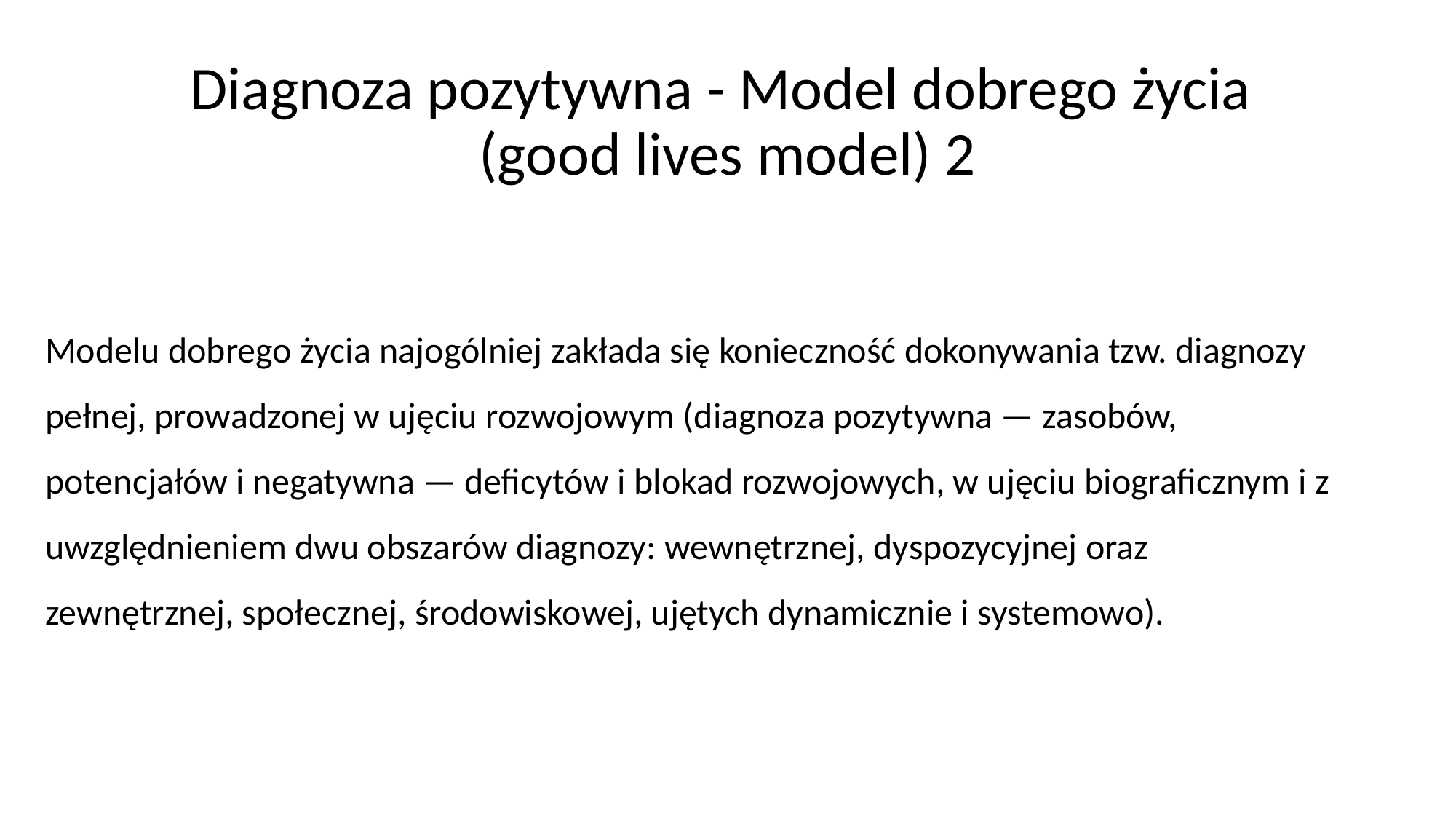

# Diagnoza pozytywna - Model dobrego życia (good lives model) 2
Modelu dobrego życia najogólniej zakłada się konieczność dokonywania tzw. diagnozy pełnej, prowadzonej w ujęciu rozwojowym (diagnoza pozytywna — zasobów, potencjałów i negatywna — deficytów i blokad rozwojowych, w ujęciu biograficznym i z uwzględnieniem dwu obszarów diagnozy: wewnętrznej, dyspozycyjnej oraz zewnętrznej, społecznej, środowiskowej, ujętych dynamicznie i systemowo).